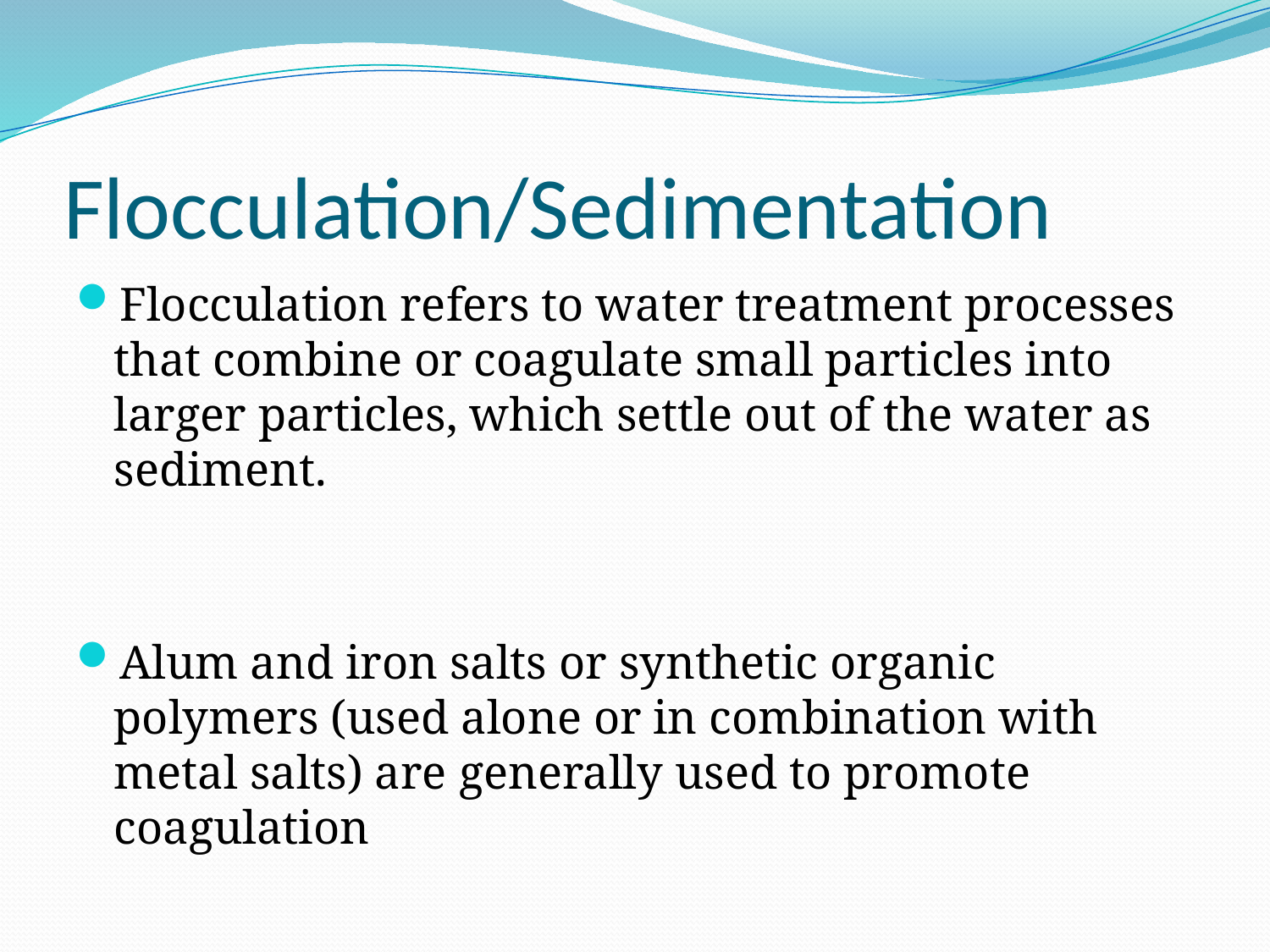

# Flocculation/Sedimentation
Flocculation refers to water treatment processes that combine or coagulate small particles into larger particles, which settle out of the water as sediment.

Alum and iron salts or synthetic organic polymers (used alone or in combination with metal salts) are generally used to promote coagulation